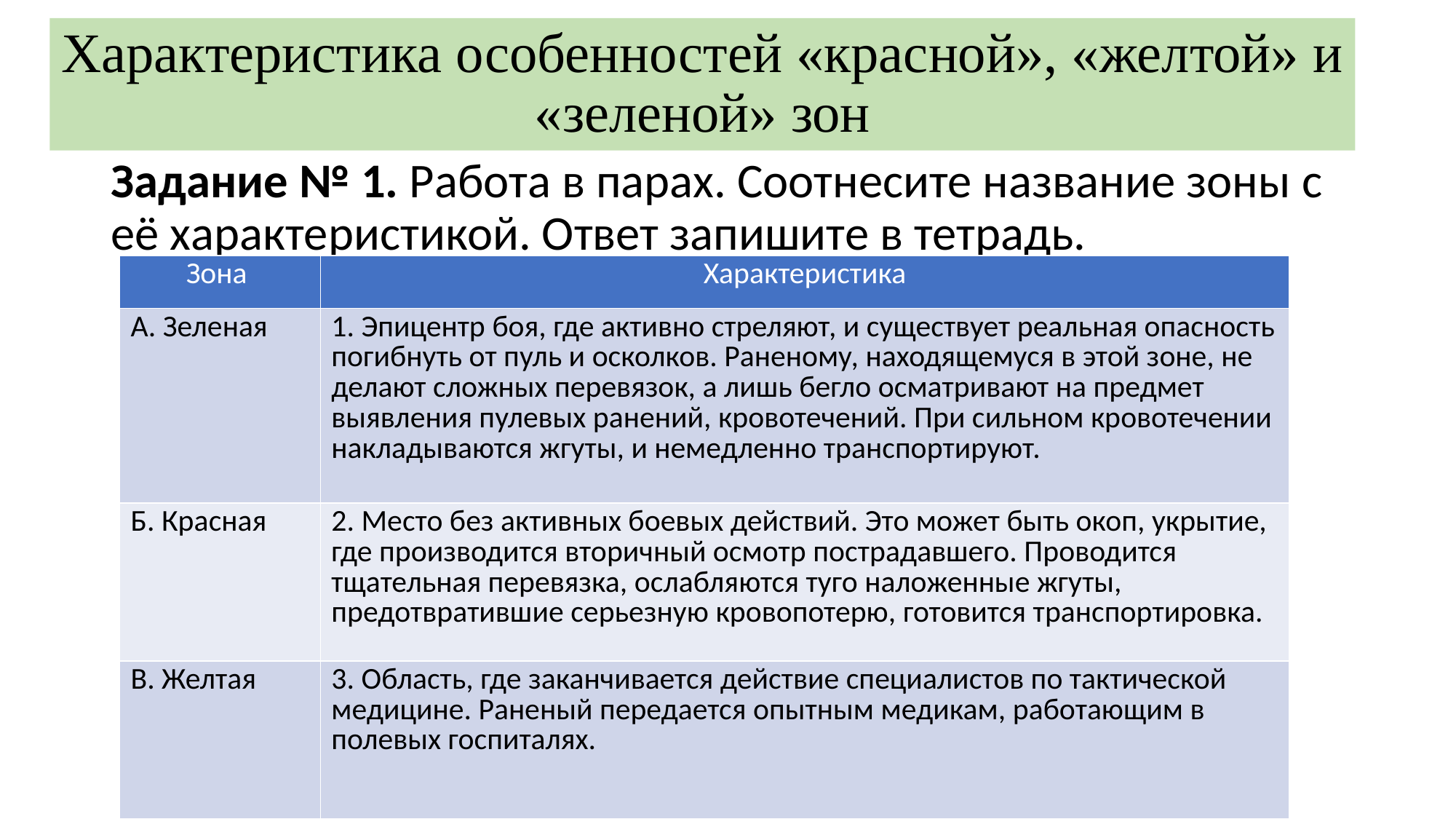

# Характеристика особенностей «красной», «желтой» и «зеленой» зон
Задание № 1. Работа в парах. Соотнесите название зоны с её характеристикой. Ответ запишите в тетрадь.

| Зона | Характеристика |
| --- | --- |
| А. Зеленая | 1. Эпицентр боя, где активно стреляют, и существует реальная опасность погибнуть от пуль и осколков. Раненому, находящемуся в этой зоне, не делают сложных перевязок, а лишь бегло осматривают на предмет выявления пулевых ранений, кровотечений. При сильном кровотечении накладываются жгуты, и немедленно транспортируют. |
| Б. Красная | 2. Место без активных боевых действий. Это может быть окоп, укрытие, где производится вторичный осмотр пострадавшего. Проводится тщательная перевязка, ослабляются туго наложенные жгуты, предотвратившие серьезную кровопотерю, готовится транспортировка. |
| В. Желтая | 3. Область, где заканчивается действие специалистов по тактической медицине. Раненый передается опытным медикам, работающим в полевых госпиталях. |